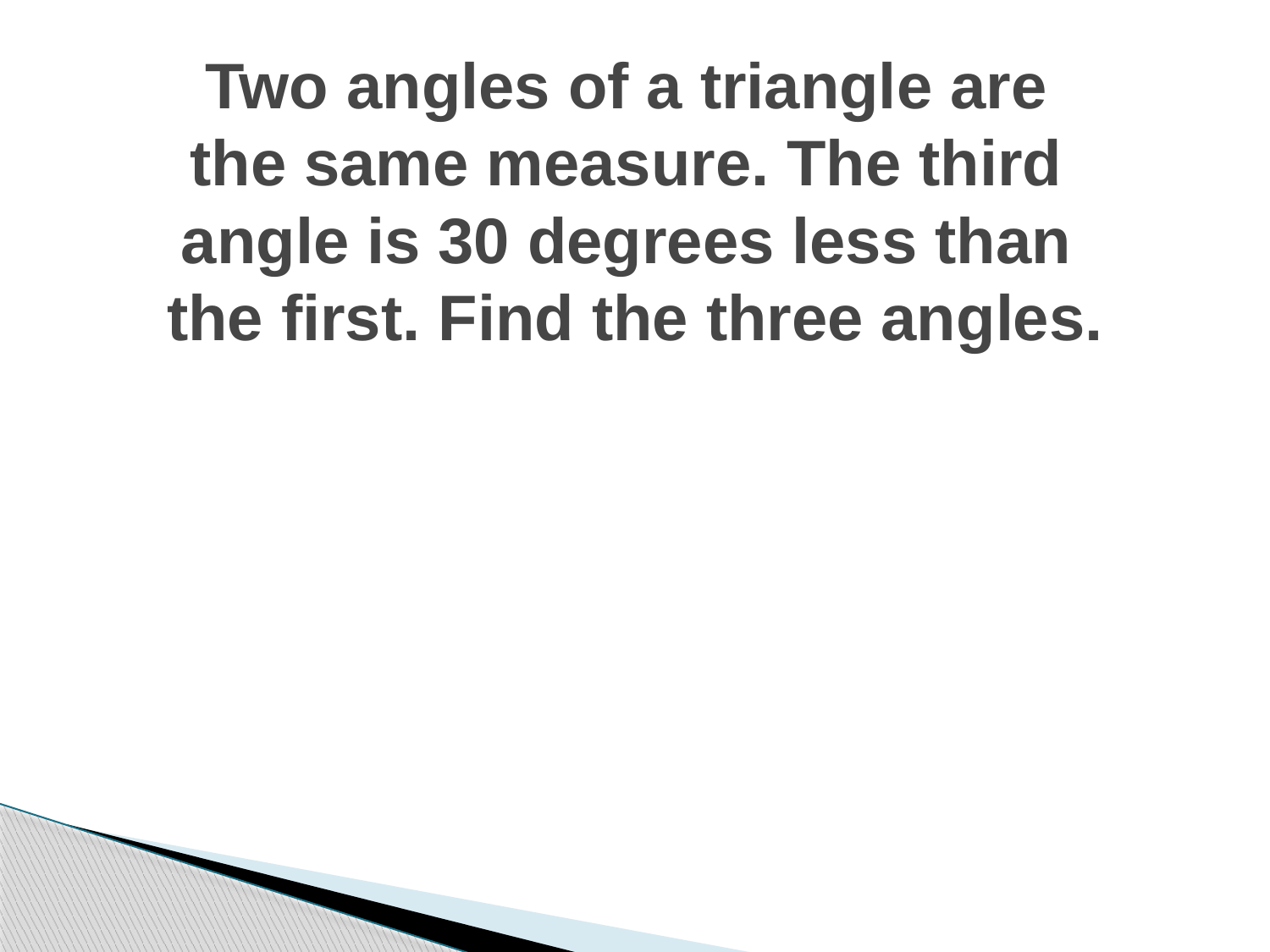

# Two angles of a triangle are the same measure. The third angle is 30 degrees less than the first. Find the three angles.